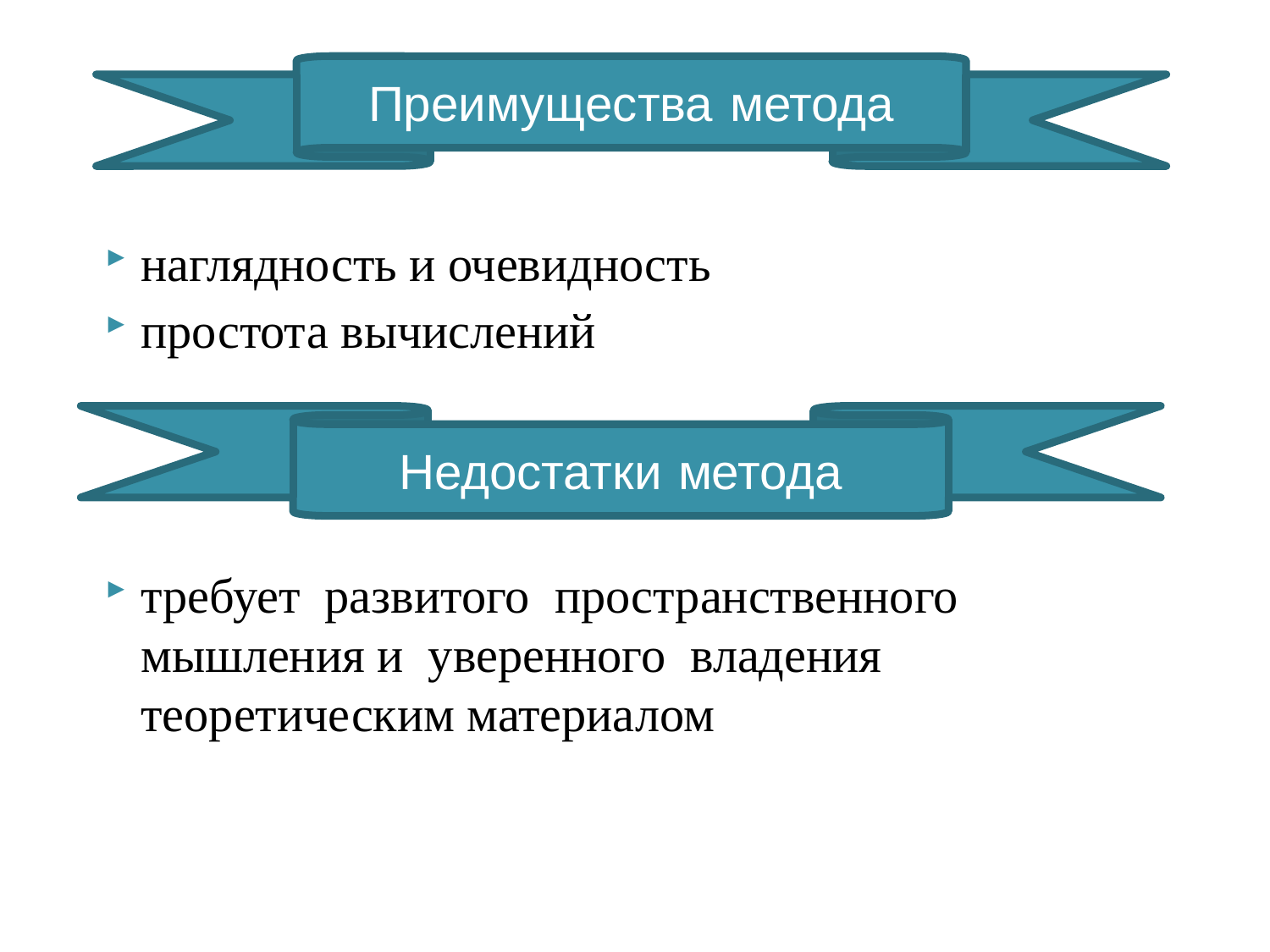

Преимущества метода
наглядность и очевидность
простота вычислений

требует  развитого  пространственного мышления и  уверенного  владения теоретическим материалом
Недостатки метода